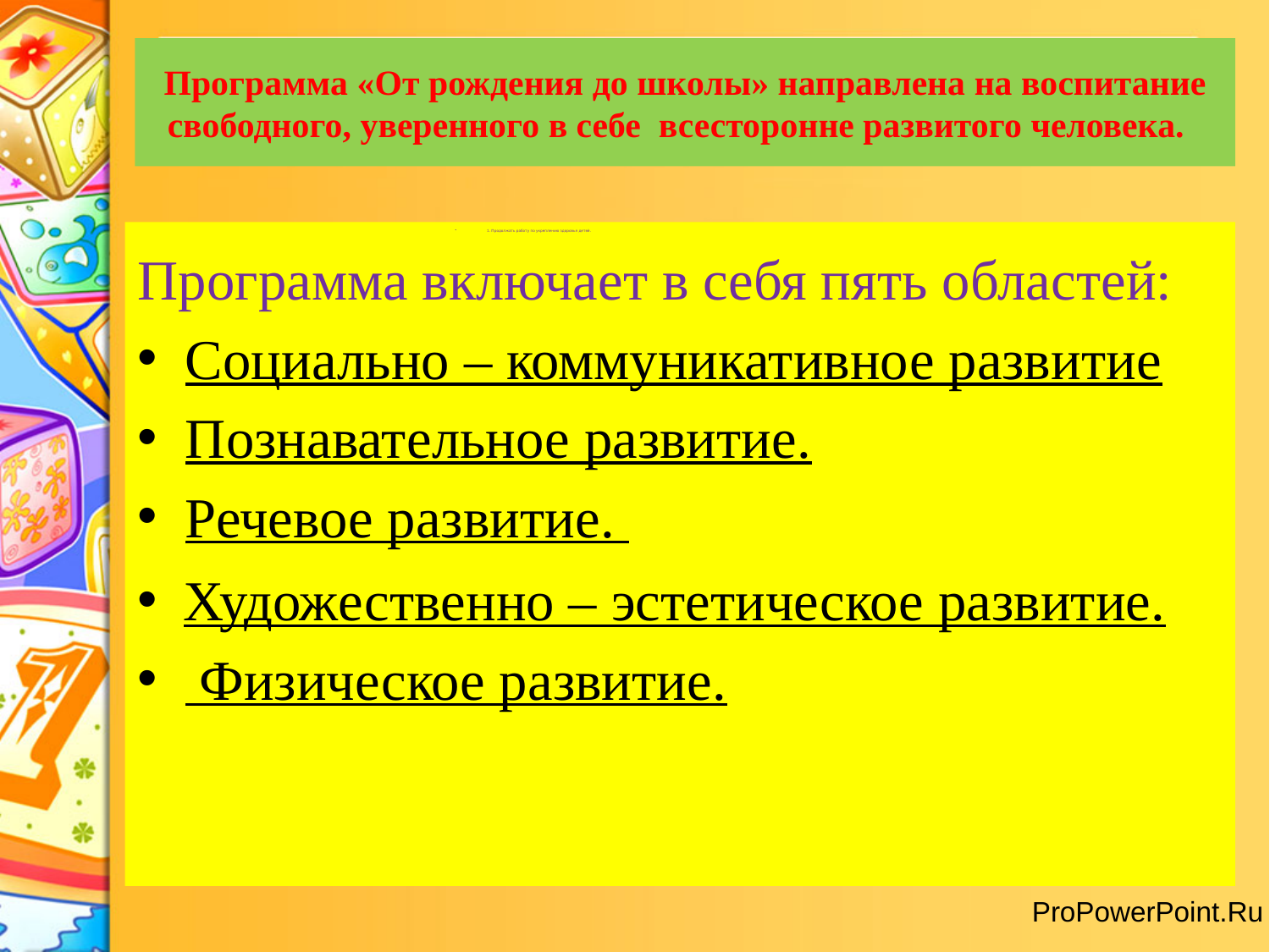

# Программа «От рождения до школы» направлена на воспитание свободного, уверенного в себе  всесторонне развитого человека.
1. Продолжать работу по укреплению здоровья детей.
Программа включает в себя пять областей:
Социально – коммуникативное развитие
Познавательное развитие.
Речевое развитие.
 Художественно – эстетическое развитие.
 Физическое развитие.